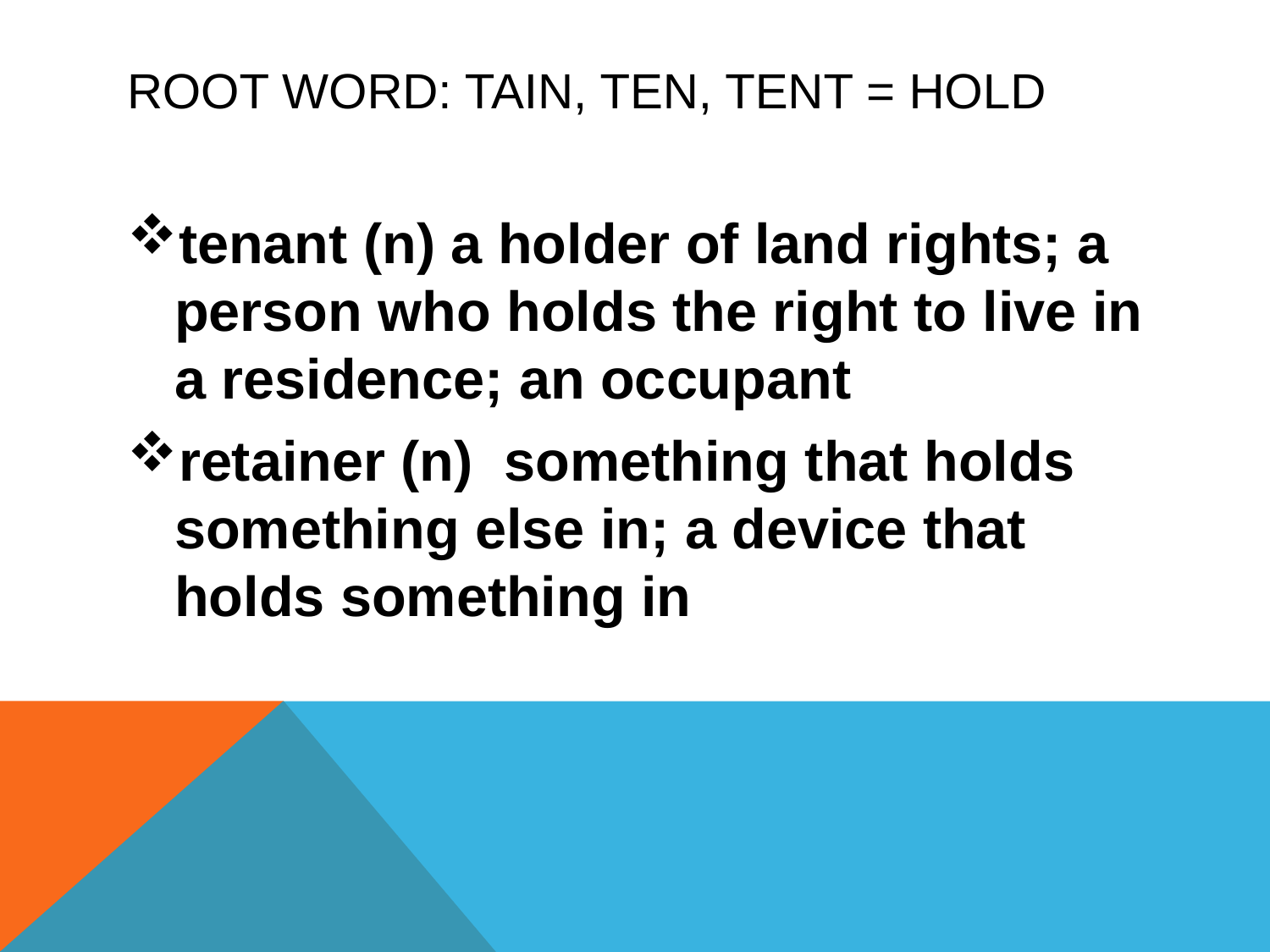

# Root Word: tain, ten, tent = hold

tenant (n) a holder of land rights; a person who holds the right to live in a residence; an occupant
retainer (n)  something that holds something else in; a device that holds something in